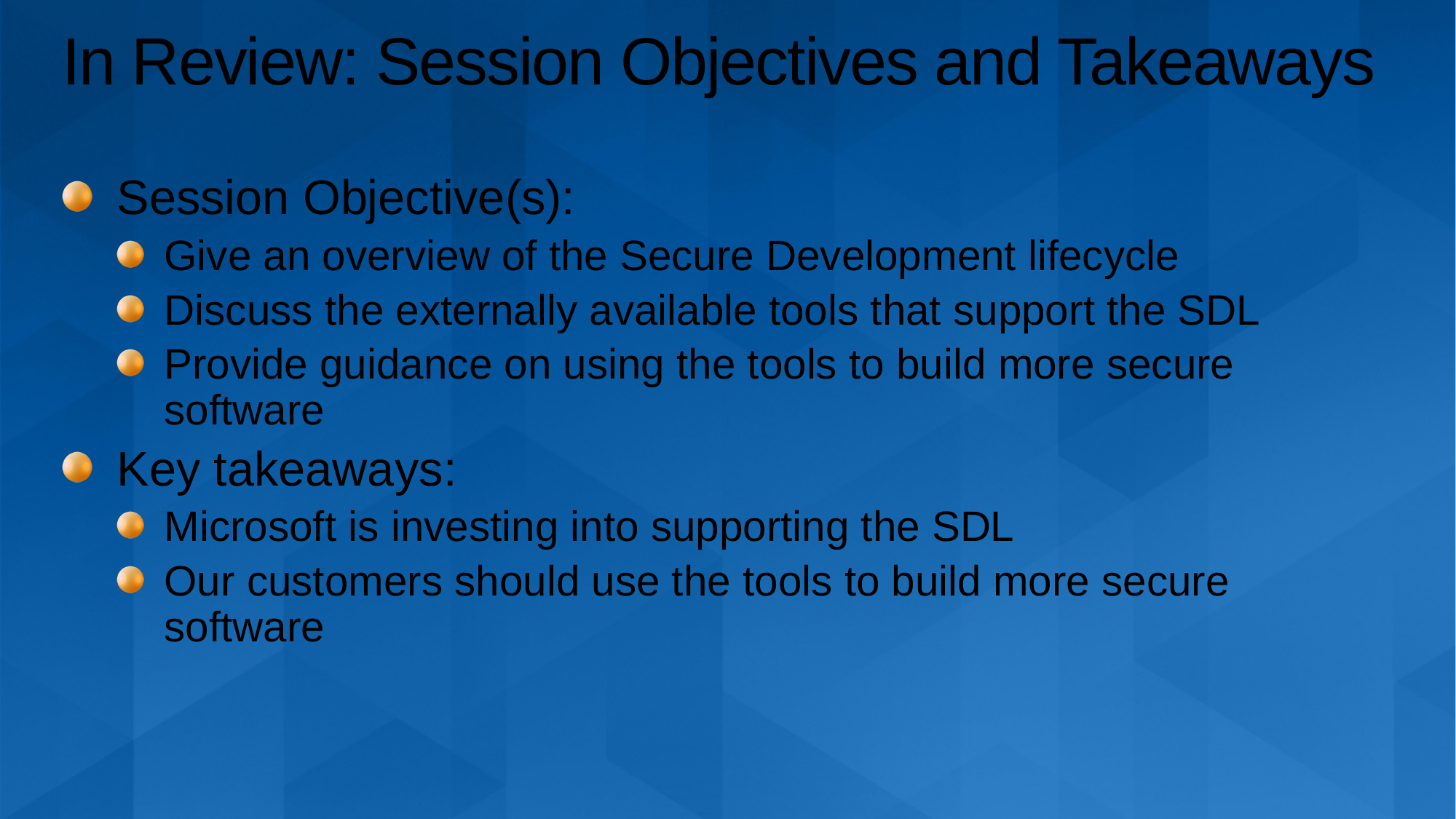

# In Review: Session Objectives and Takeaways
Session Objective(s):
Give an overview of the Secure Development lifecycle
Discuss the externally available tools that support the SDL
Provide guidance on using the tools to build more secure software
Key takeaways:
Microsoft is investing into supporting the SDL
Our customers should use the tools to build more secure software